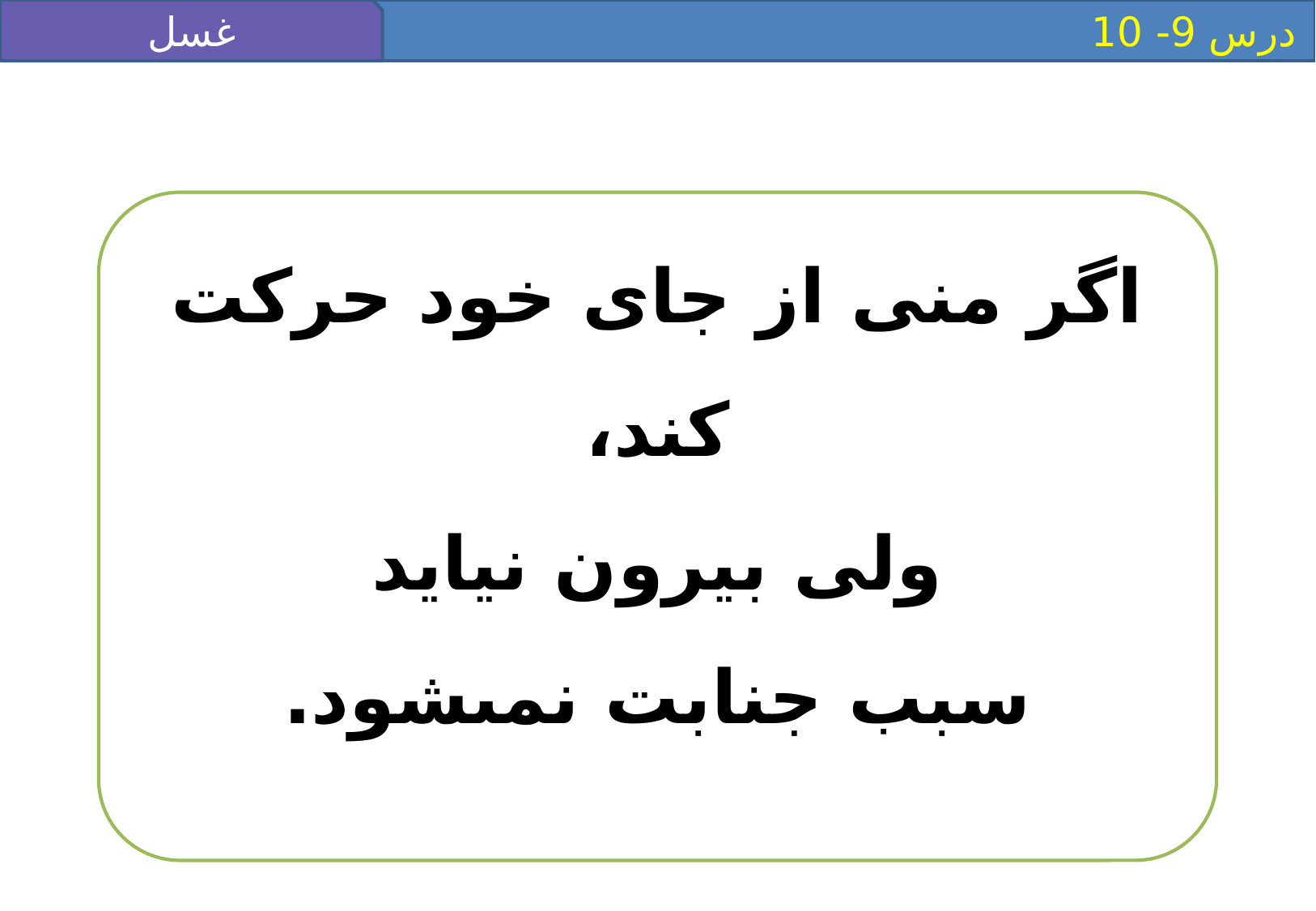

غسل
 درس 9- 10

اگر منى از جاى خود حركت كند،
 ولى بيرون نيايد
سبب جنابت نمى‏شود.